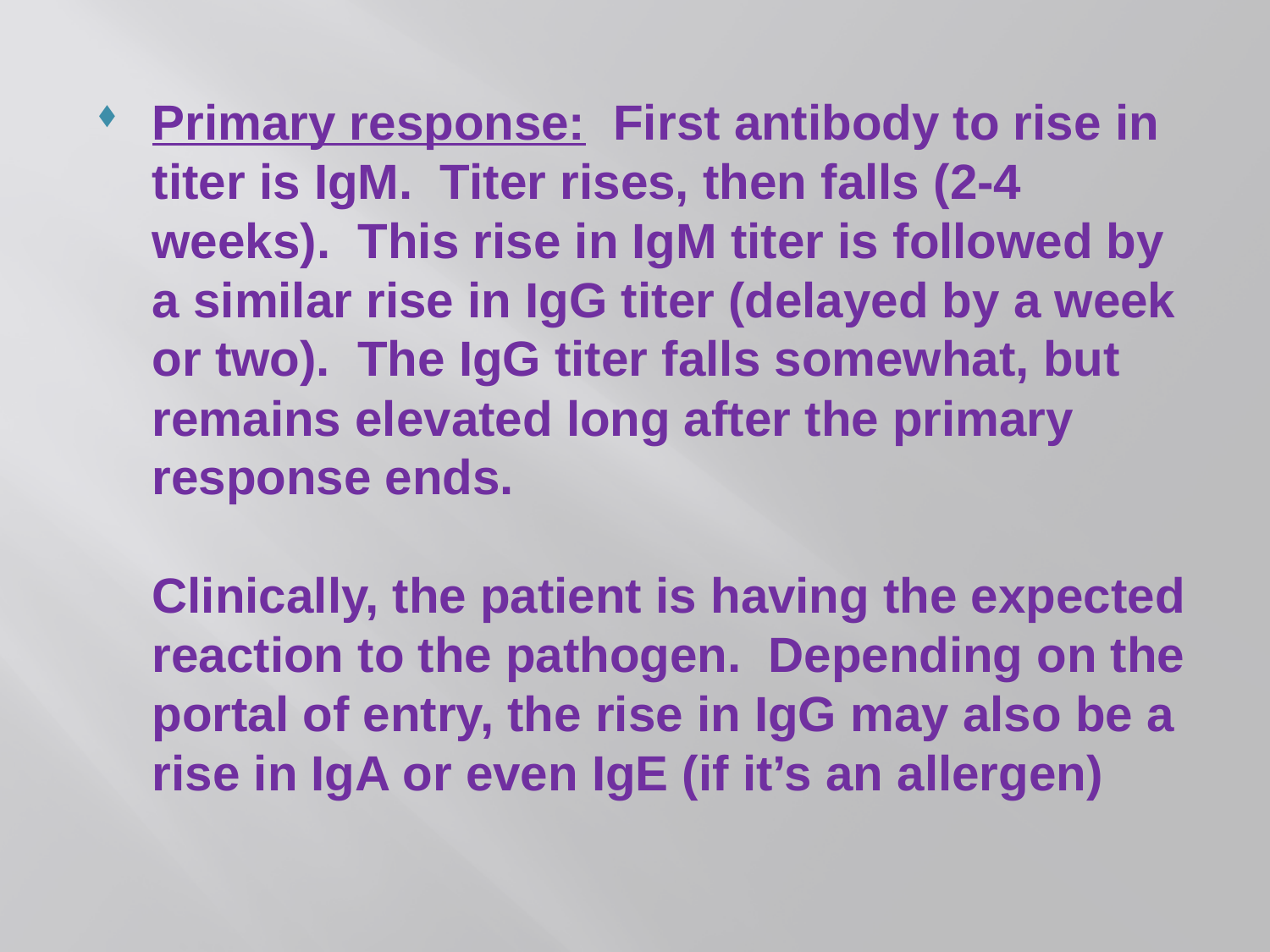

Primary response:  First antibody to rise in titer is IgM.  Titer rises, then falls (2-4 weeks).  This rise in IgM titer is followed by a similar rise in IgG titer (delayed by a week or two).  The IgG titer falls somewhat, but remains elevated long after the primary response ends.
Clinically, the patient is having the expected reaction to the pathogen.  Depending on the portal of entry, the rise in IgG may also be a rise in IgA or even IgE (if it’s an allergen)